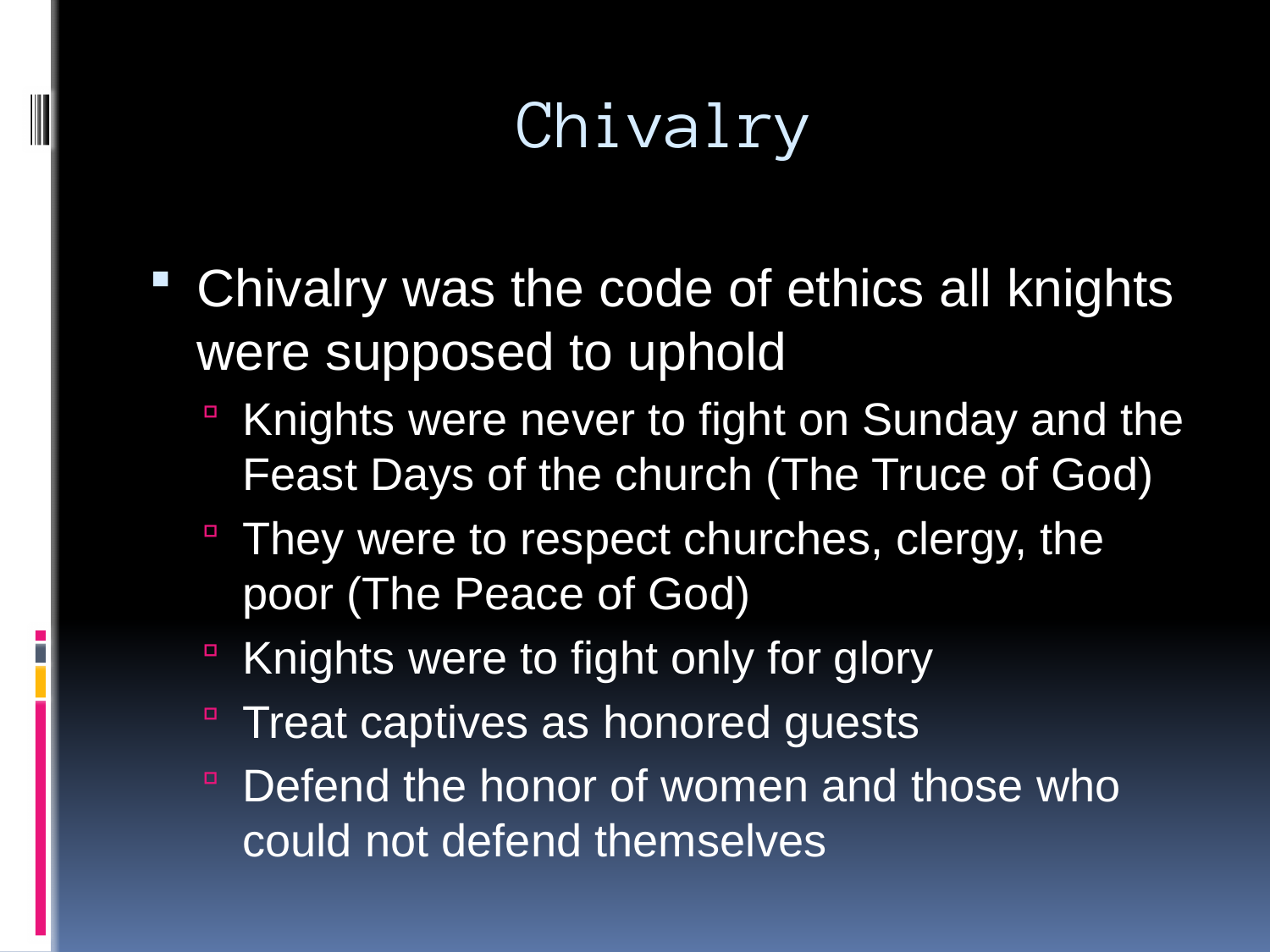

# Chivalry
Chivalry was the code of ethics all knights were supposed to uphold
Knights were never to fight on Sunday and the Feast Days of the church (The Truce of God)
They were to respect churches, clergy, the poor (The Peace of God)
Knights were to fight only for glory
Treat captives as honored guests
Defend the honor of women and those who could not defend themselves